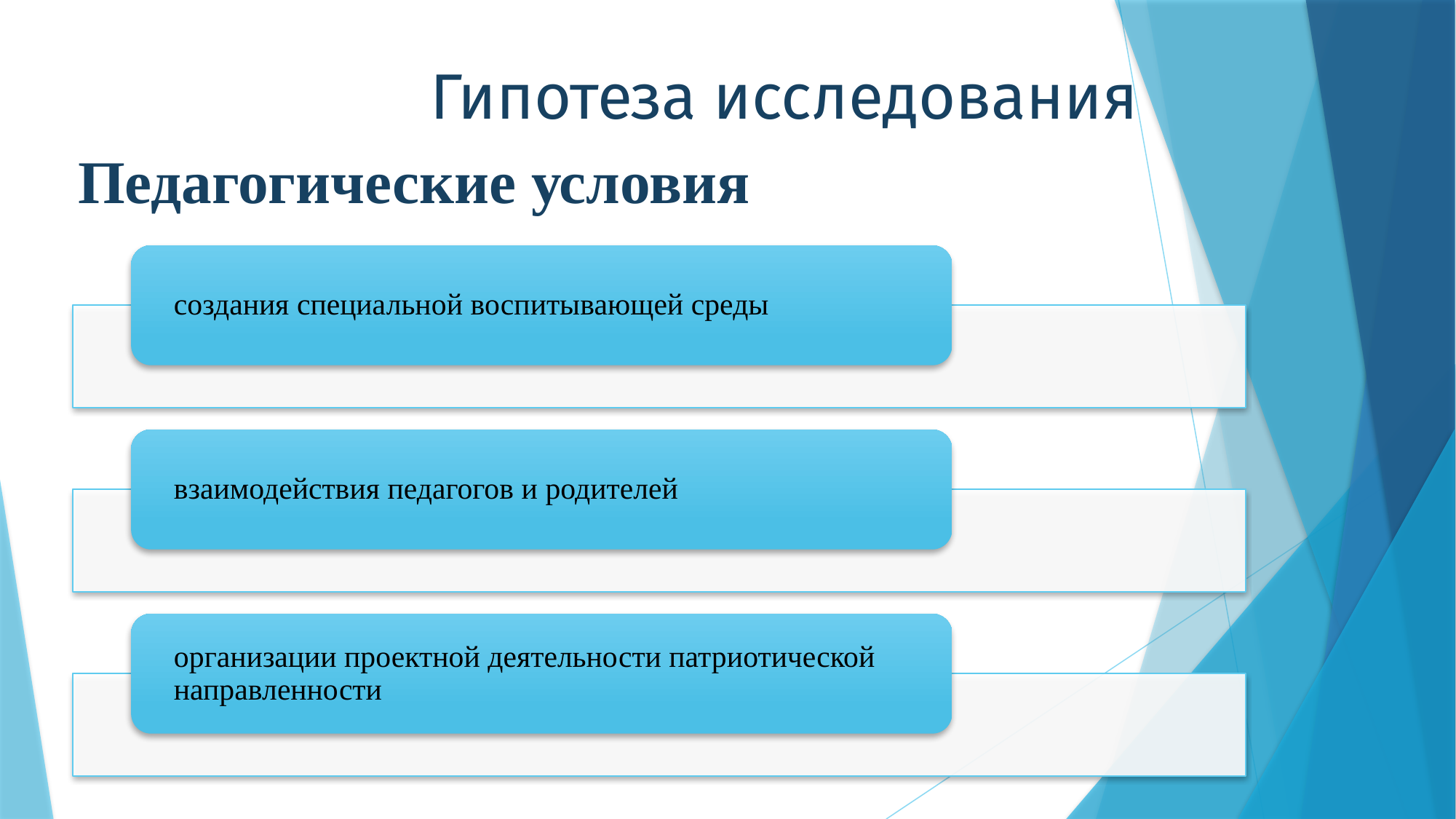

# Гипотеза исследования
Педагогические условия
создания специальной воспитывающей среды
взаимодействия педагогов и родителей
организации проектной деятельности патриотической направленности